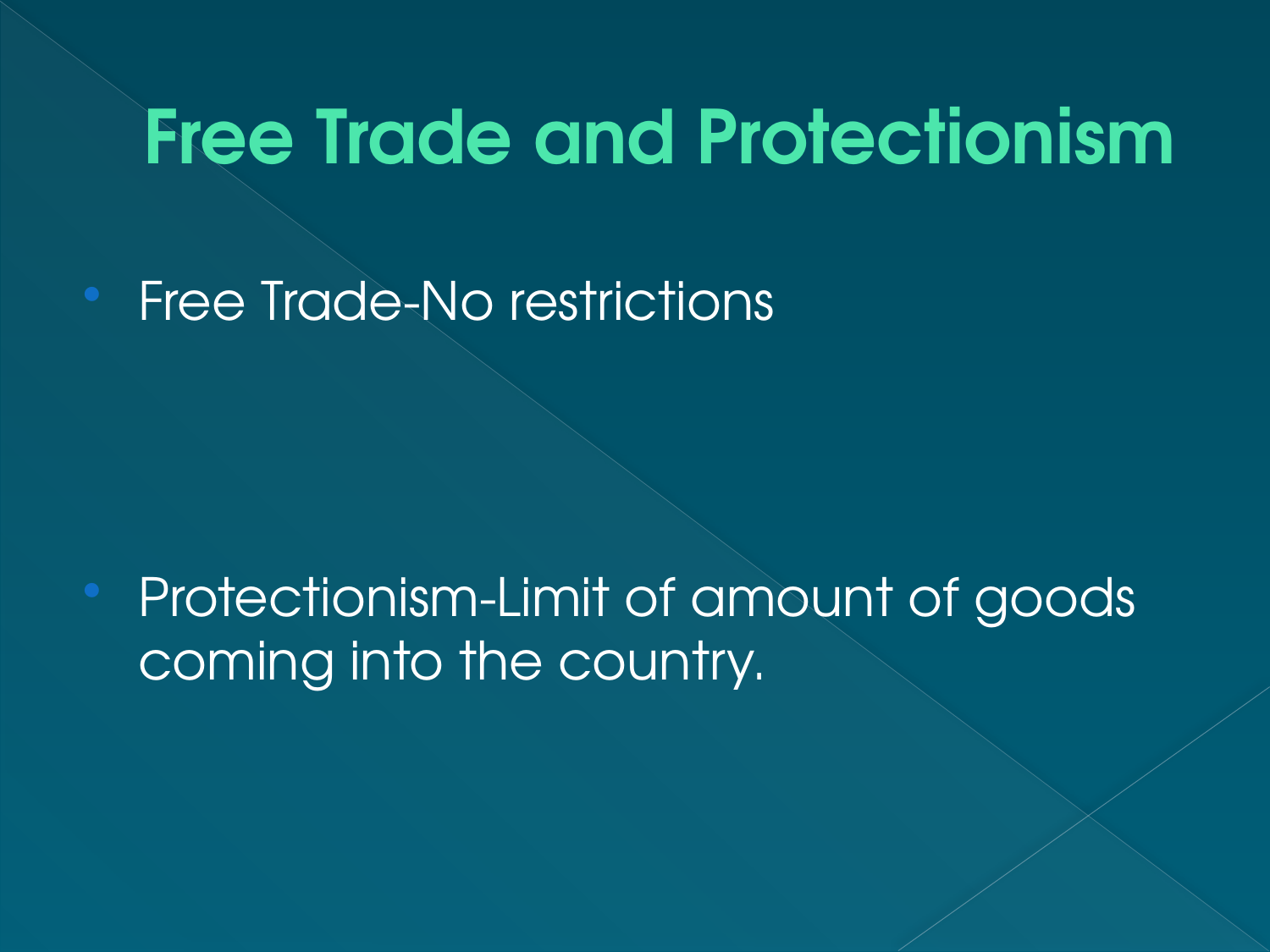

# Free Trade and Protectionism
Free Trade-No restrictions

Protectionism-Limit of amount of goods coming into the country.